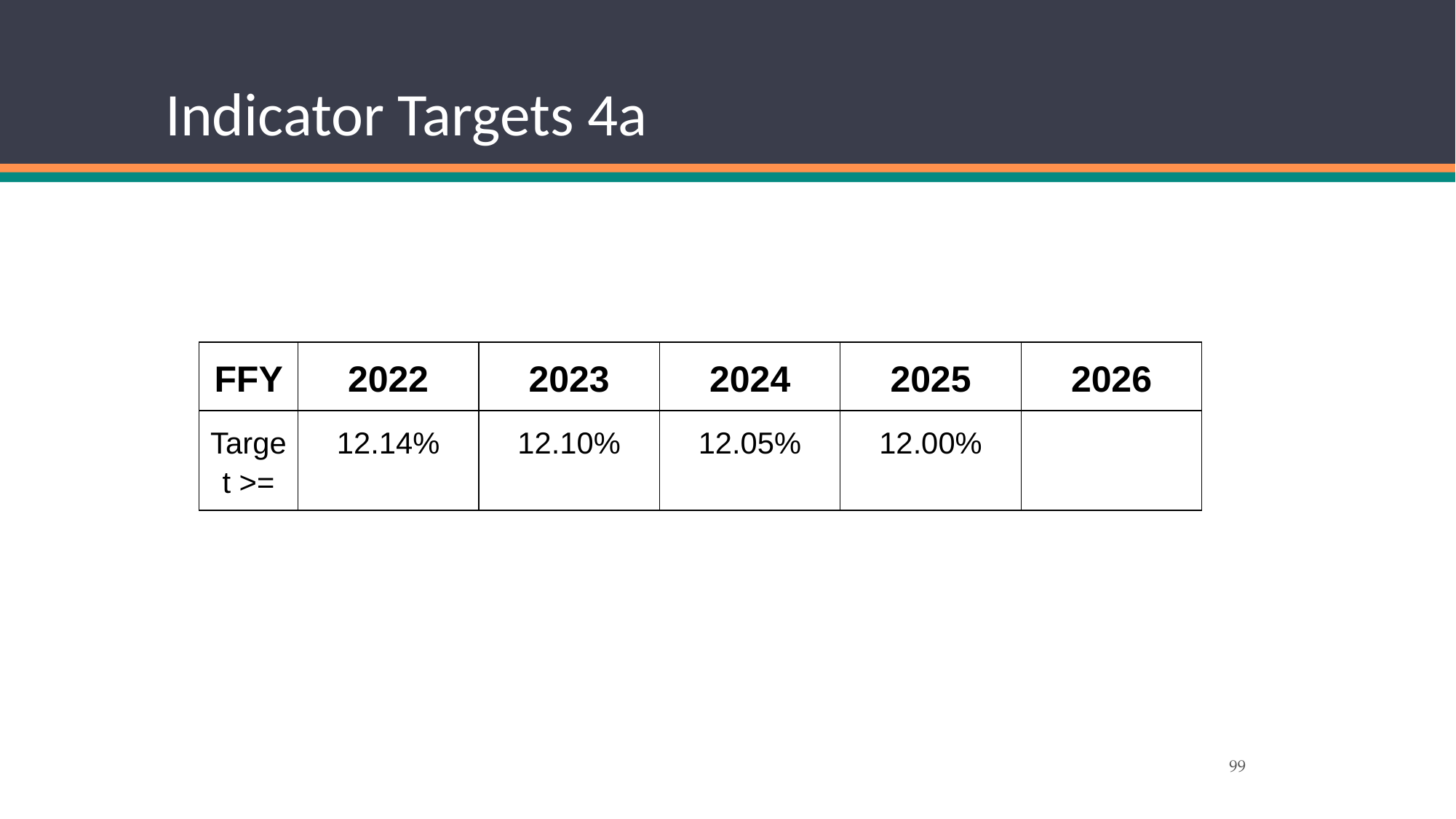

# Indicator Targets 4a
| FFY | 2022 | 2023 | 2024 | 2025 | 2026 |
| --- | --- | --- | --- | --- | --- |
| Target >= | 12.14% | 12.10% | 12.05% | 12.00% |  |
99